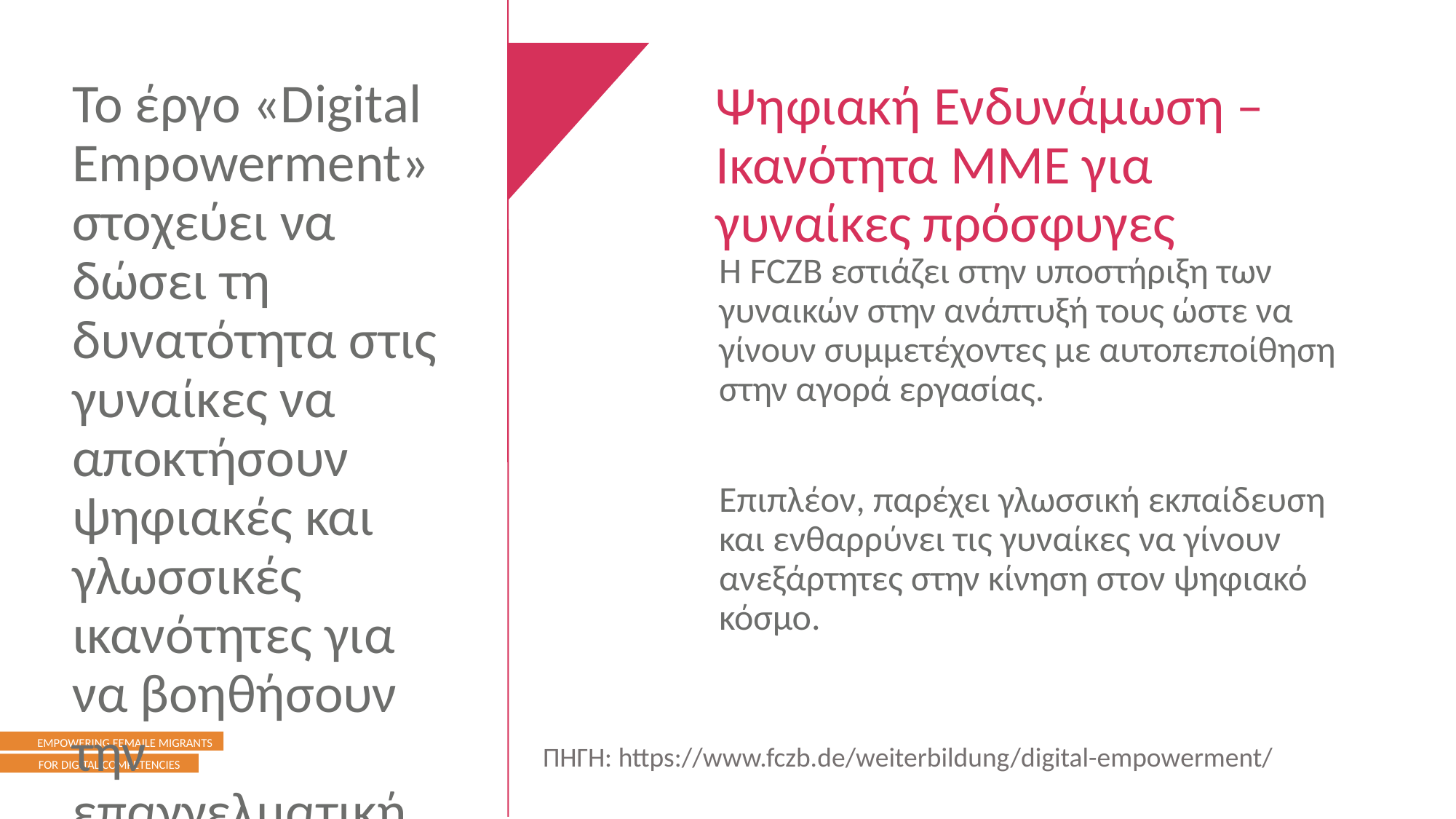

Το έργο «Digital Empowerment» στοχεύει να δώσει τη δυνατότητα στις γυναίκες να αποκτήσουν ψηφιακές και γλωσσικές ικανότητες για να βοηθήσουν την επαγγελματική τους επιτυχία.
Ψηφιακή Ενδυνάμωση – Ικανότητα ΜΜΕ για γυναίκες πρόσφυγες
Η FCZB εστιάζει στην υποστήριξη των γυναικών στην ανάπτυξή τους ώστε να γίνουν συμμετέχοντες με αυτοπεποίθηση στην αγορά εργασίας.

Επιπλέον, παρέχει γλωσσική εκπαίδευση και ενθαρρύνει τις γυναίκες να γίνουν ανεξάρτητες στην κίνηση στον ψηφιακό κόσμο.
ΠΗΓΗ: https://www.fczb.de/weiterbildung/digital-empowerment/